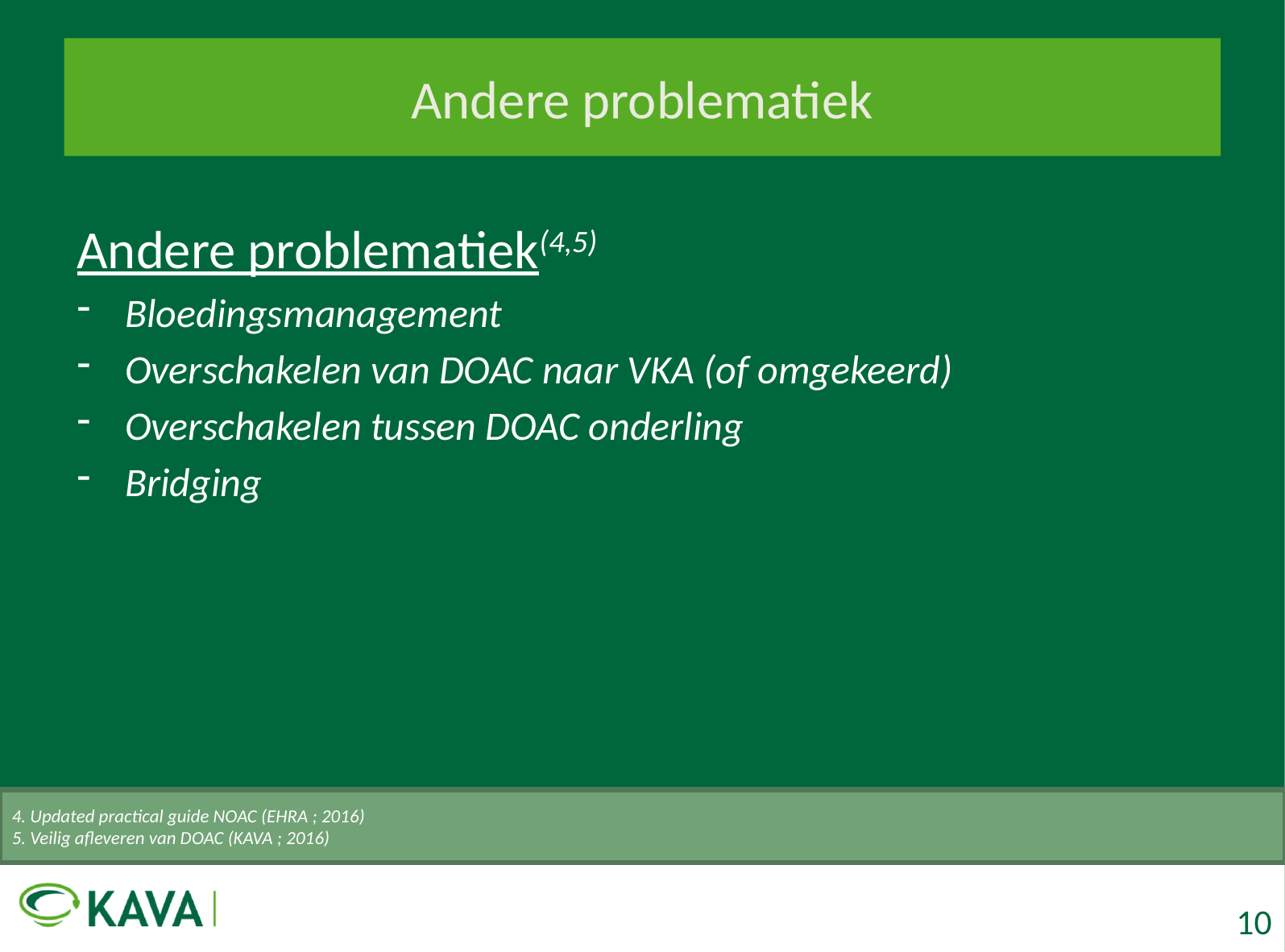

# Andere problematiek
Andere problematiek(4,5)
Bloedingsmanagement
Overschakelen van DOAC naar VKA (of omgekeerd)
Overschakelen tussen DOAC onderling
Bridging

4. Updated practical guide NOAC (EHRA ; 2016)
5. Veilig afleveren van DOAC (KAVA ; 2016)
10